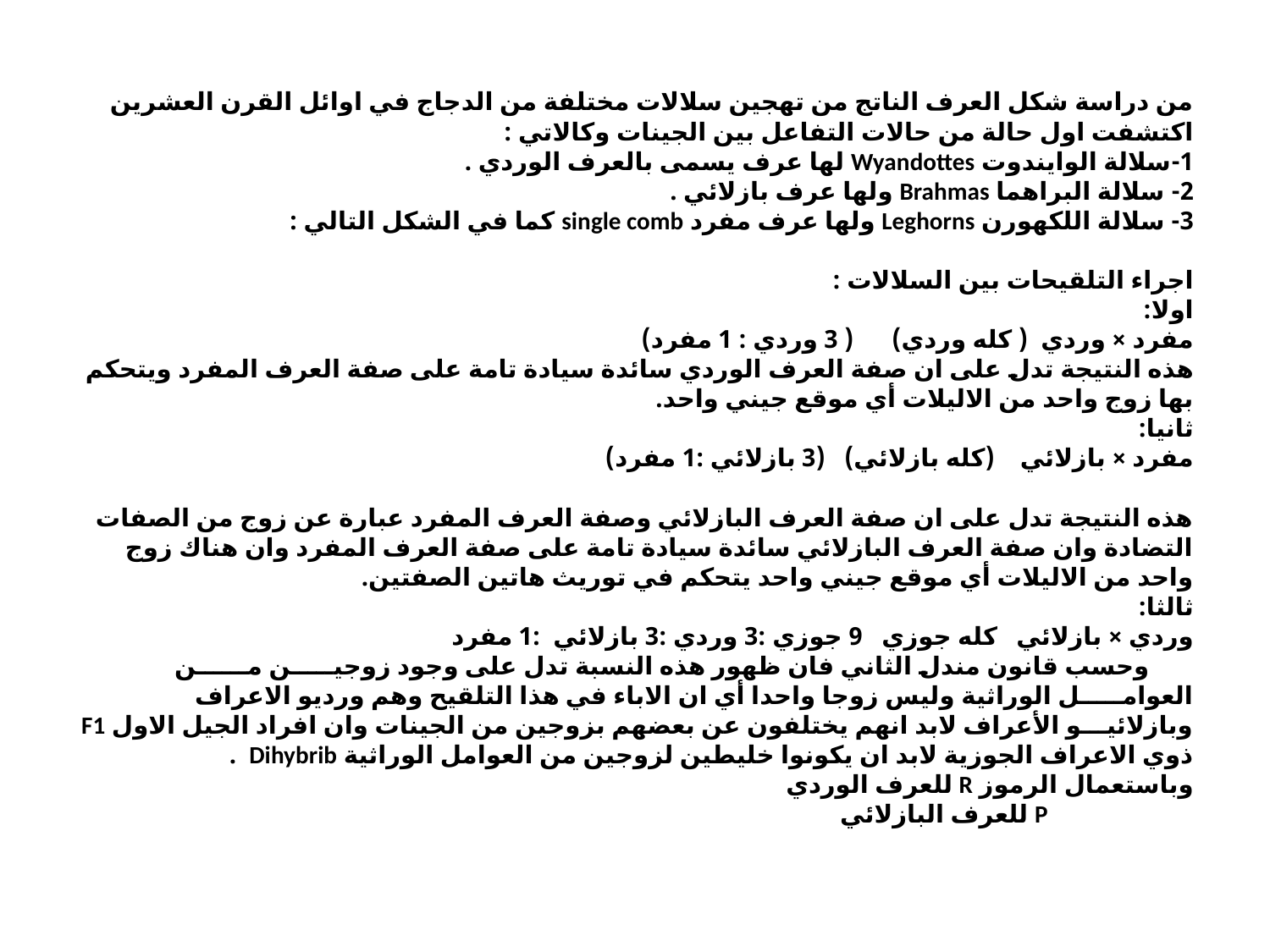

# من دراسة شكل العرف الناتج من تهجين سلالات مختلفة من الدجاج في اوائل القرن العشرين اكتشفت اول حالة من حالات التفاعل بين الجينات وكالاتي : 1-	سلالة الوايندوت Wyandottes لها عرف يسمى بالعرف الوردي . 2- سلالة البراهما Brahmas ولها عرف بازلائي . 3- سلالة اللكهورن Leghorns ولها عرف مفرد single comb كما في الشكل التالي : اجراء التلقيحات بين السلالات : اولا: مفرد × وردي  ( كله وردي)      ( 3 وردي : 1 مفرد) هذه النتيجة تدل على ان صفة العرف الوردي سائدة سيادة تامة على صفة العرف المفرد ويتحكم بها زوج واحد من الاليلات أي موقع جيني واحد. ثانيا: مفرد × بازلائي    (كله بازلائي)   (3 بازلائي :1 مفرد) هذه النتيجة تدل على ان صفة العرف البازلائي وصفة العرف المفرد عبارة عن زوج من الصفات التضادة وان صفة العرف البازلائي سائدة سيادة تامة على صفة العرف المفرد وان هناك زوج واحد من الاليلات أي موقع جيني واحد يتحكم في توريث هاتين الصفتين. ثالثا: وردي × بازلائي   كله جوزي   9 جوزي :3 وردي :3 بازلائي  :1 مفرد وحسب قانون مندل الثاني فان ظهور هذه النسبة تدل على وجود زوجيـــــن مــــــن     العوامـــــل الوراثية وليس زوجا واحدا أي ان الاباء في هذا التلقيح وهم ورديو الاعراف وبازلائيـــو الأعراف لابد انهم يختلفون عن بعضهم بزوجين من الجينات وان افراد الجيل الاول F1 ذوي الاعراف الجوزية لابد ان يكونوا خليطين لزوجين من العوامل الوراثية Dihybrib  . وباستعمال الرموز R للعرف الوردي P للعرف البازلائي